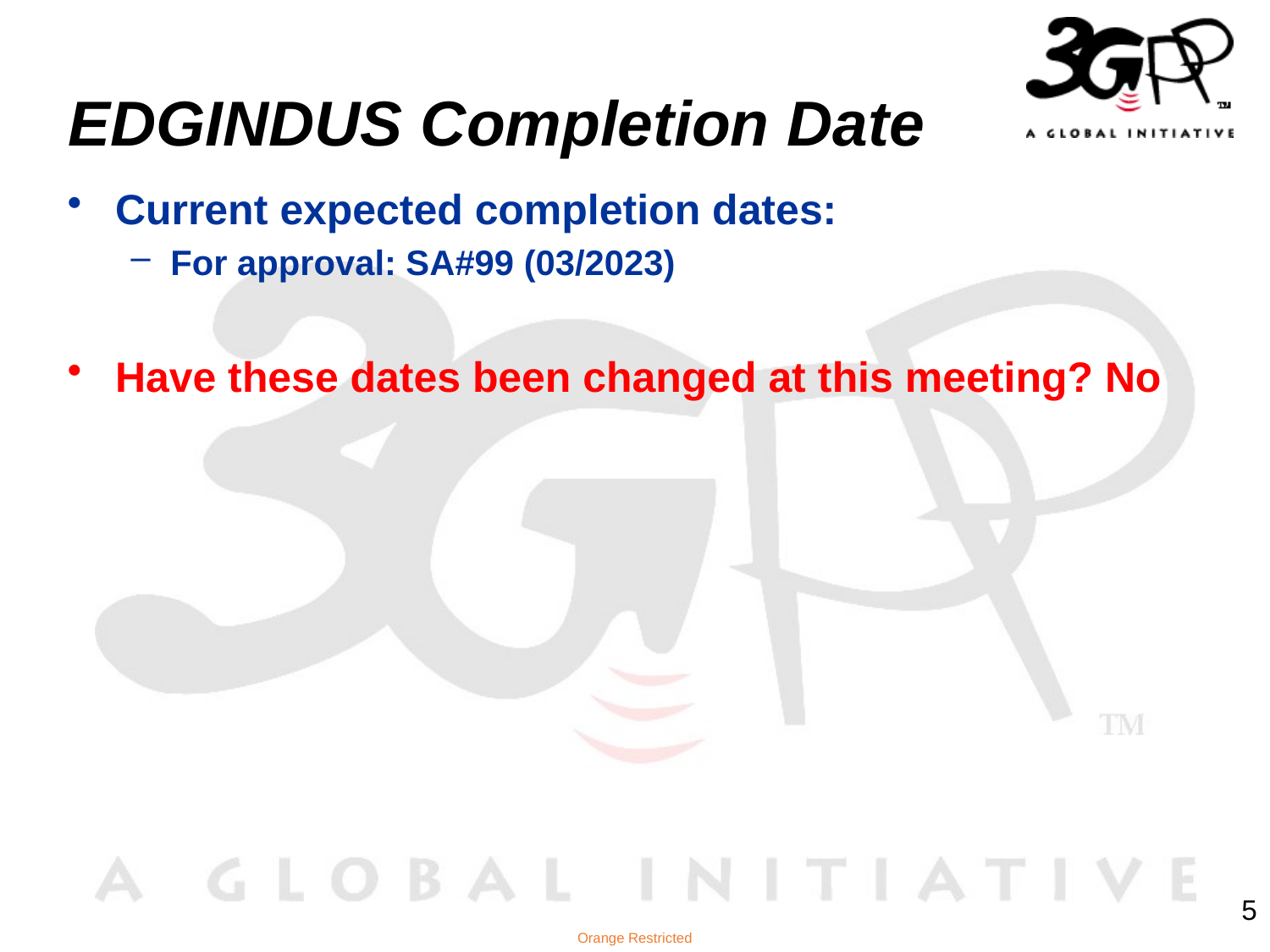

# EDGINDUS Completion Date
Current expected completion dates:
For approval: SA#99 (03/2023)

Have these dates been changed at this meeting? No
5